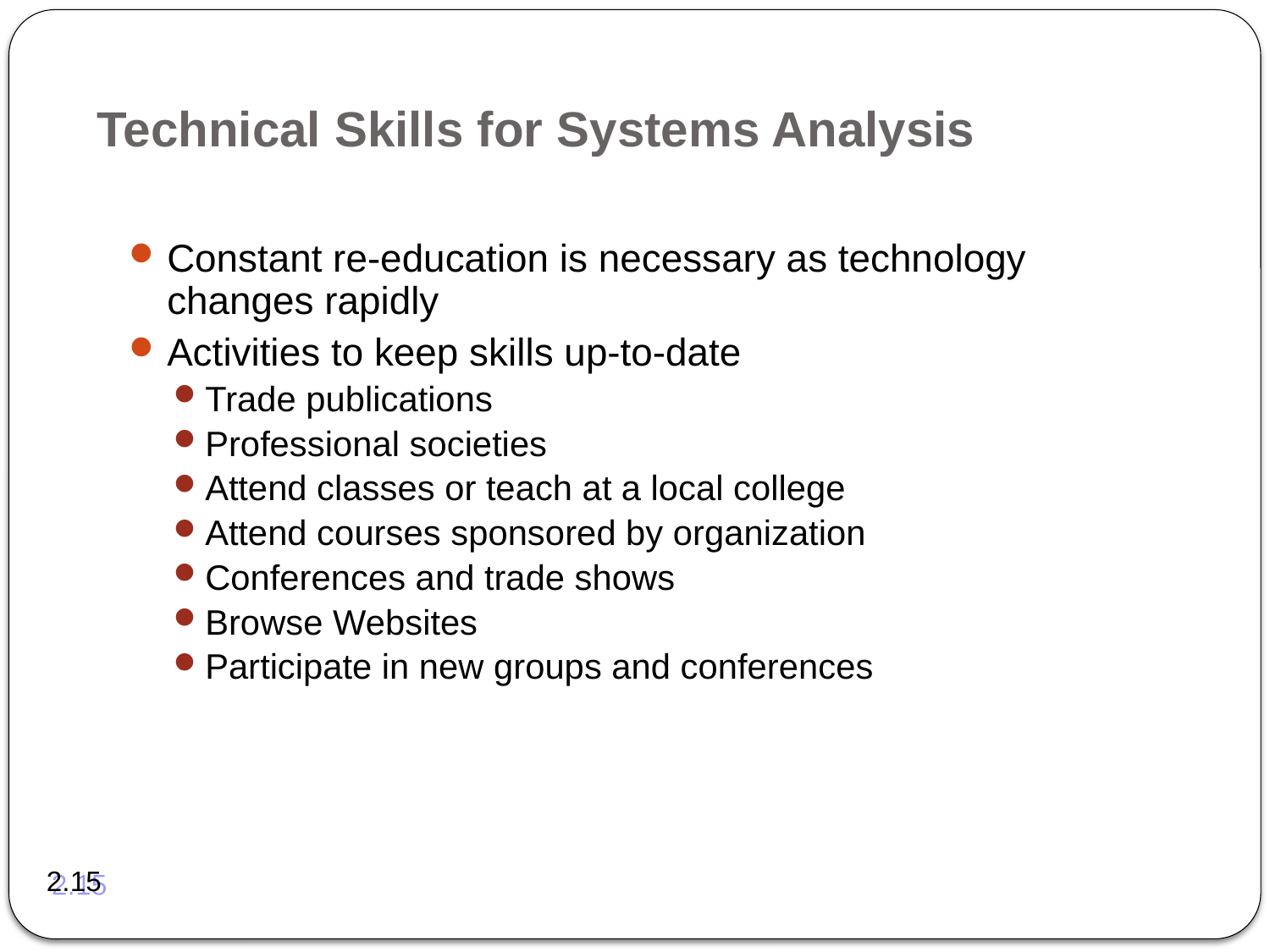

# Technical Skills for Systems Analysis
Constant re-education is necessary as technology changes rapidly
Activities to keep skills up-to-date
Trade publications
Professional societies
Attend classes or teach at a local college
Attend courses sponsored by organization
Conferences and trade shows
Browse Websites
Participate in new groups and conferences

2.15